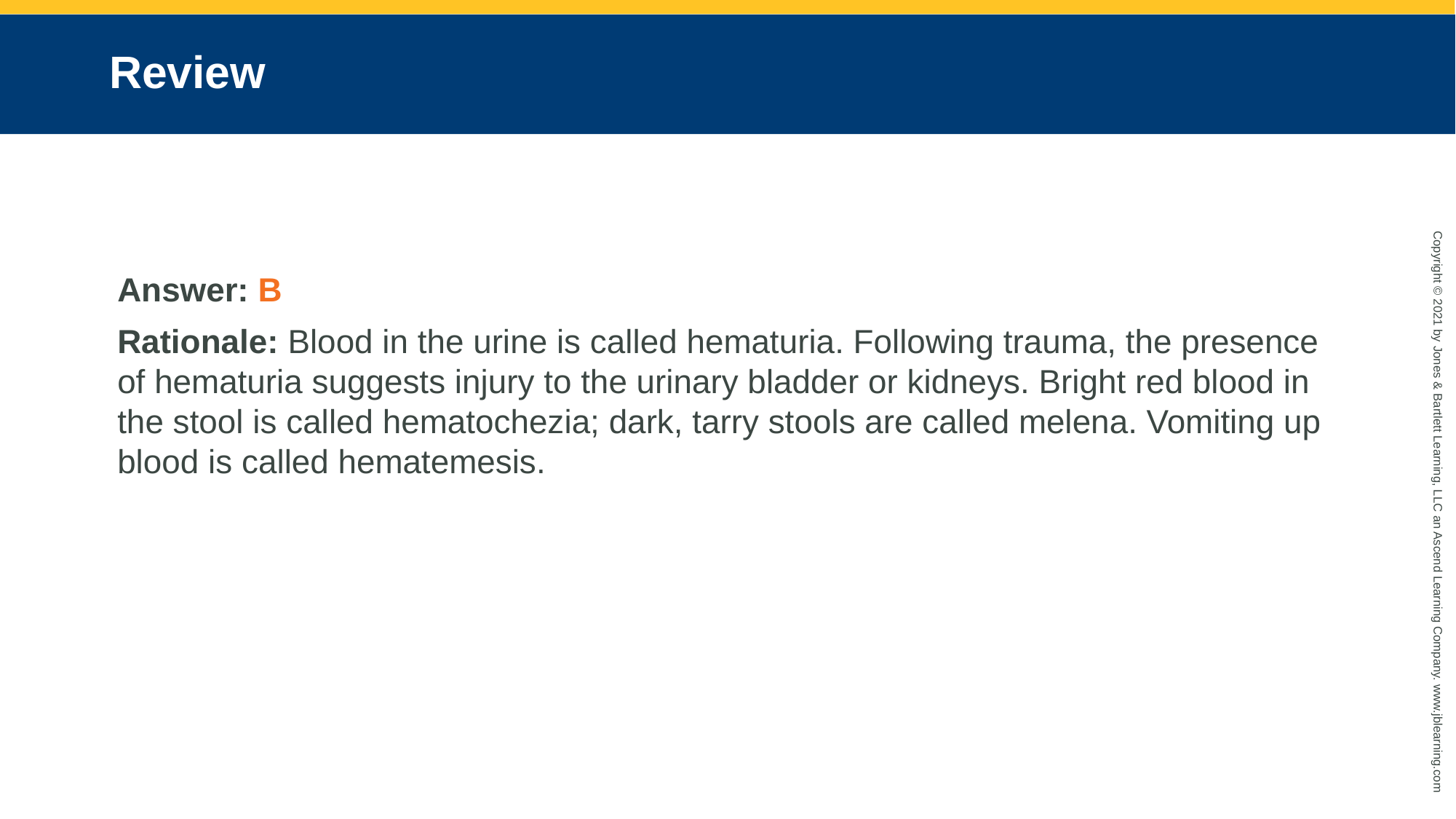

# Review
Answer: B
Rationale: Blood in the urine is called hematuria. Following trauma, the presence of hematuria suggests injury to the urinary bladder or kidneys. Bright red blood in the stool is called hematochezia; dark, tarry stools are called melena. Vomiting up blood is called hematemesis.